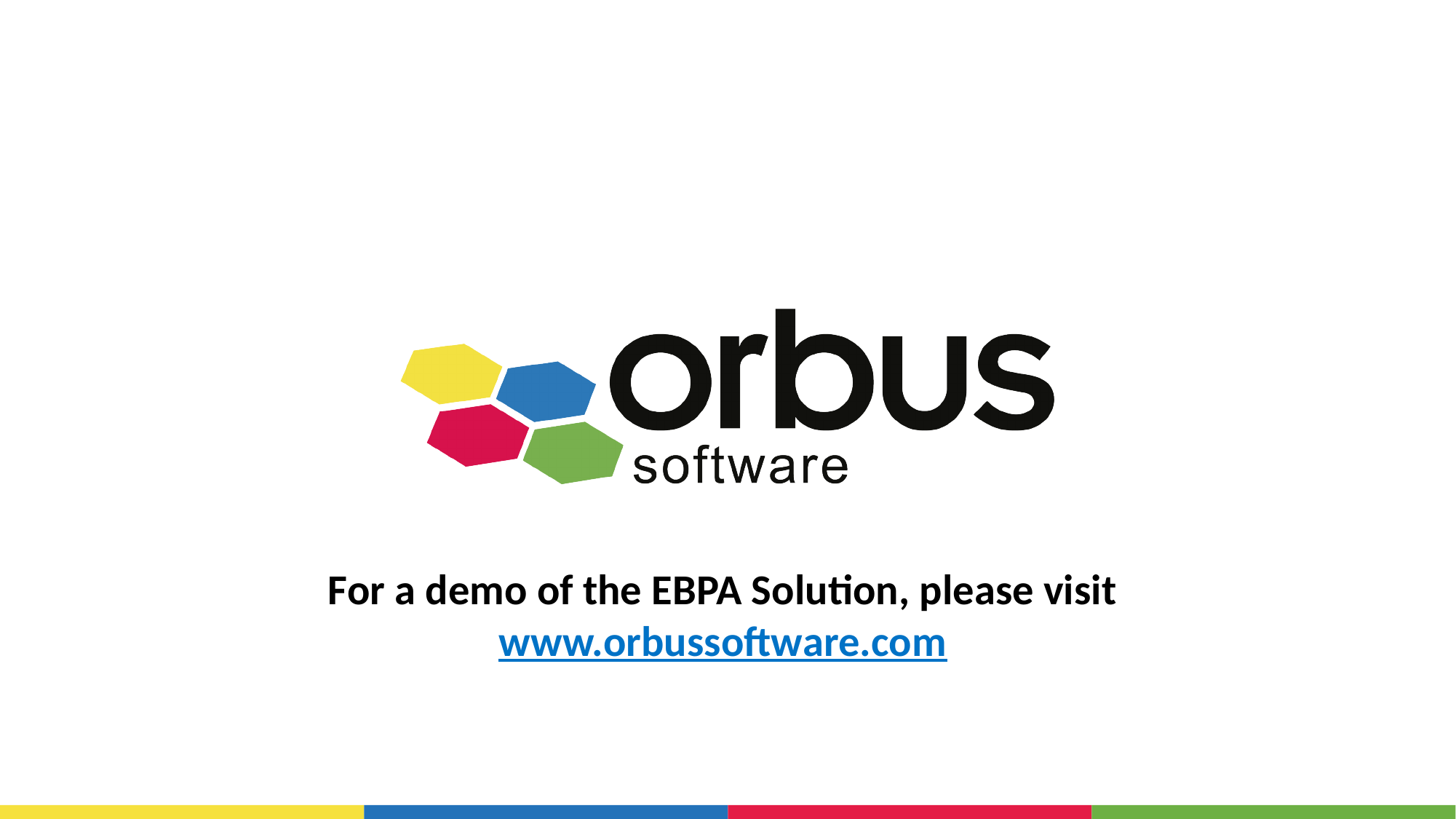

# For a demo of the EBPA Solution, please visit www.orbussoftware.com